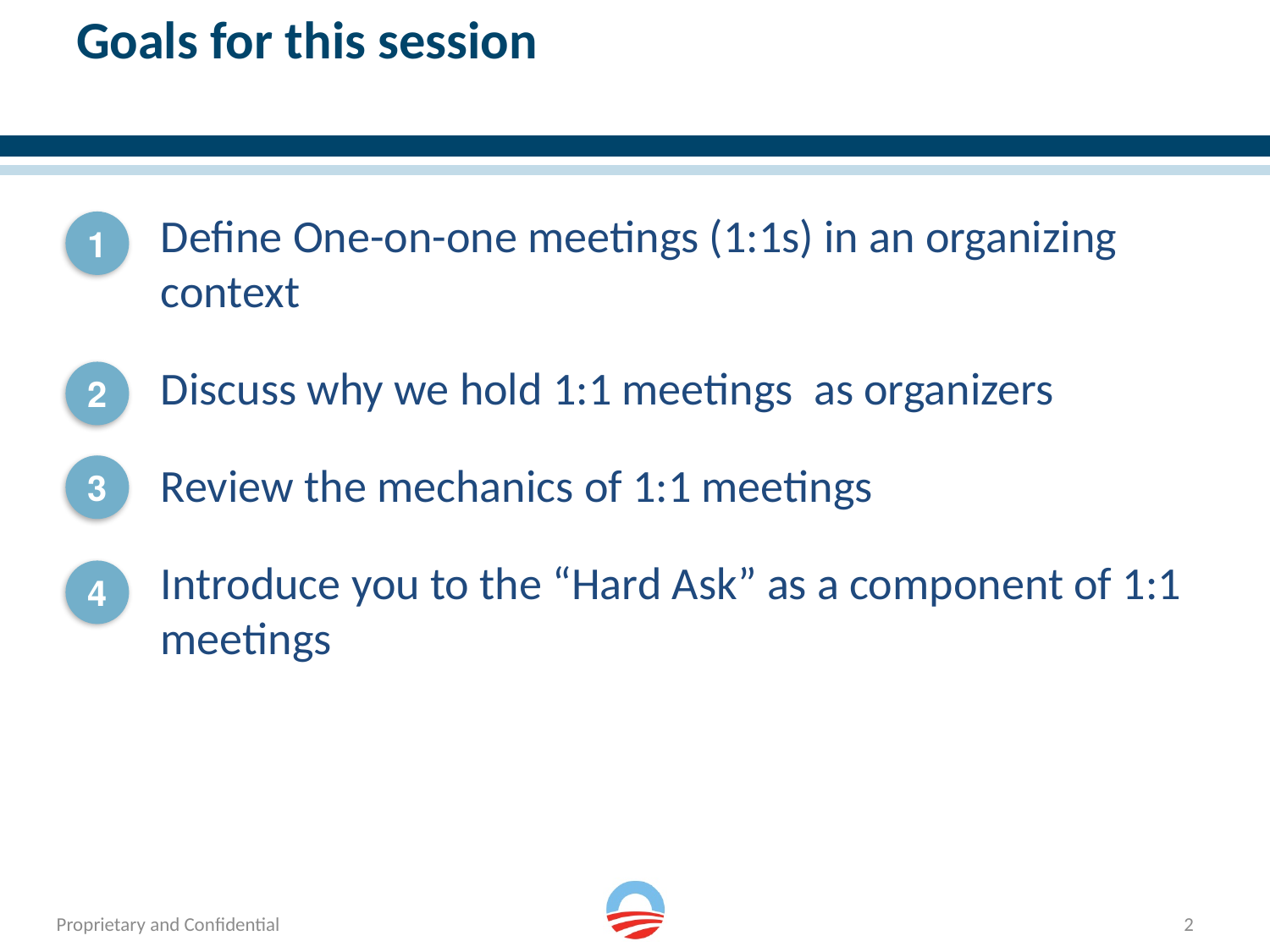

# Goals for this session
Define One-on-one meetings (1:1s) in an organizing context
Discuss why we hold 1:1 meetings  as organizers
Review the mechanics of 1:1 meetings
Introduce you to the “Hard Ask” as a component of 1:1 meetings
1
2
3
4
2